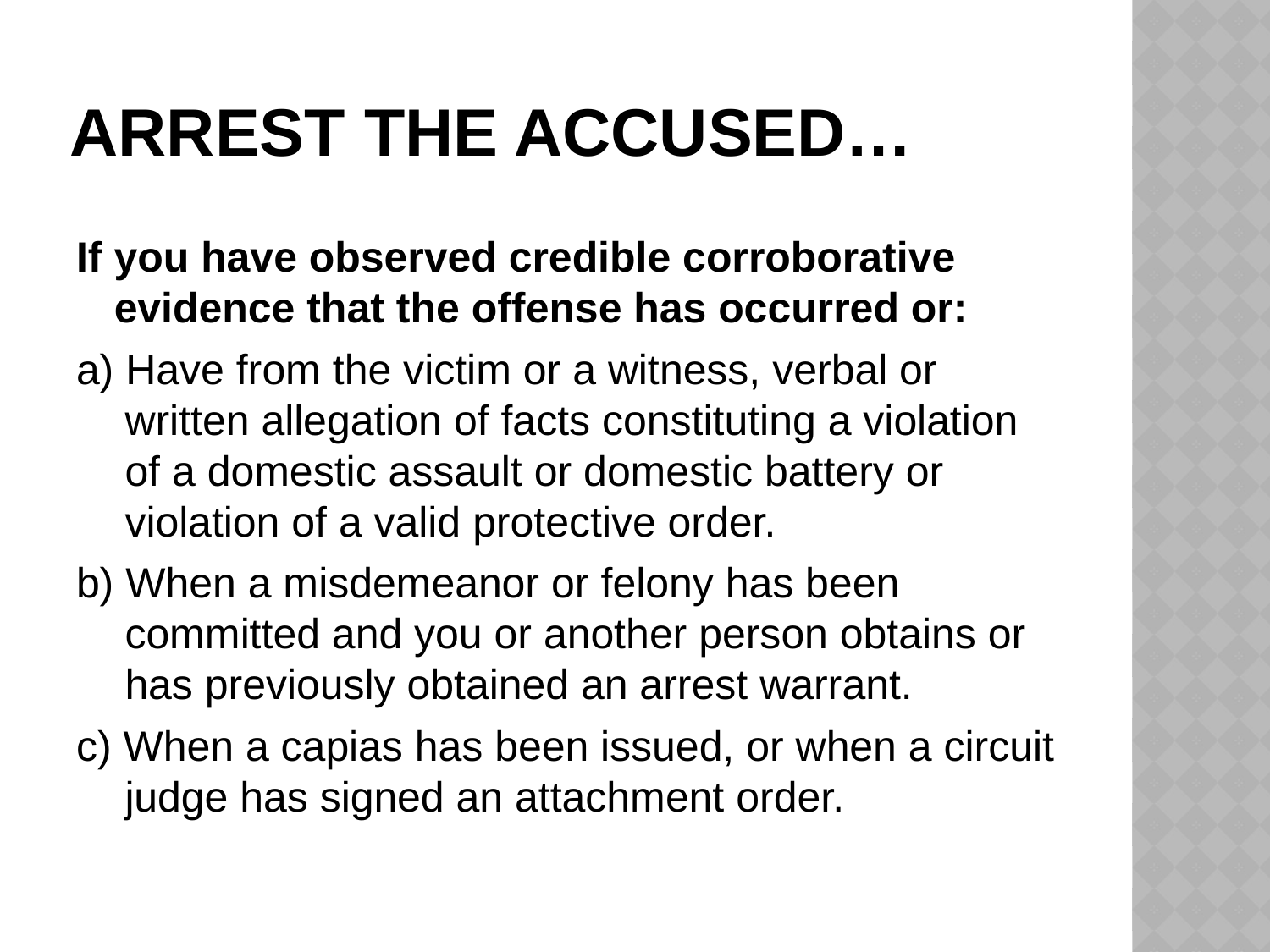

# Arrest The accused…
If you have observed credible corroborative evidence that the offense has occurred or:
a) Have from the victim or a witness, verbal or  written allegation of facts constituting a violation of a domestic assault or domestic battery or violation of a valid protective order.
b) When a misdemeanor or felony has been committed and you or another person obtains or has previously obtained an arrest warrant.
c) When a capias has been issued, or when a circuit judge has signed an attachment order.